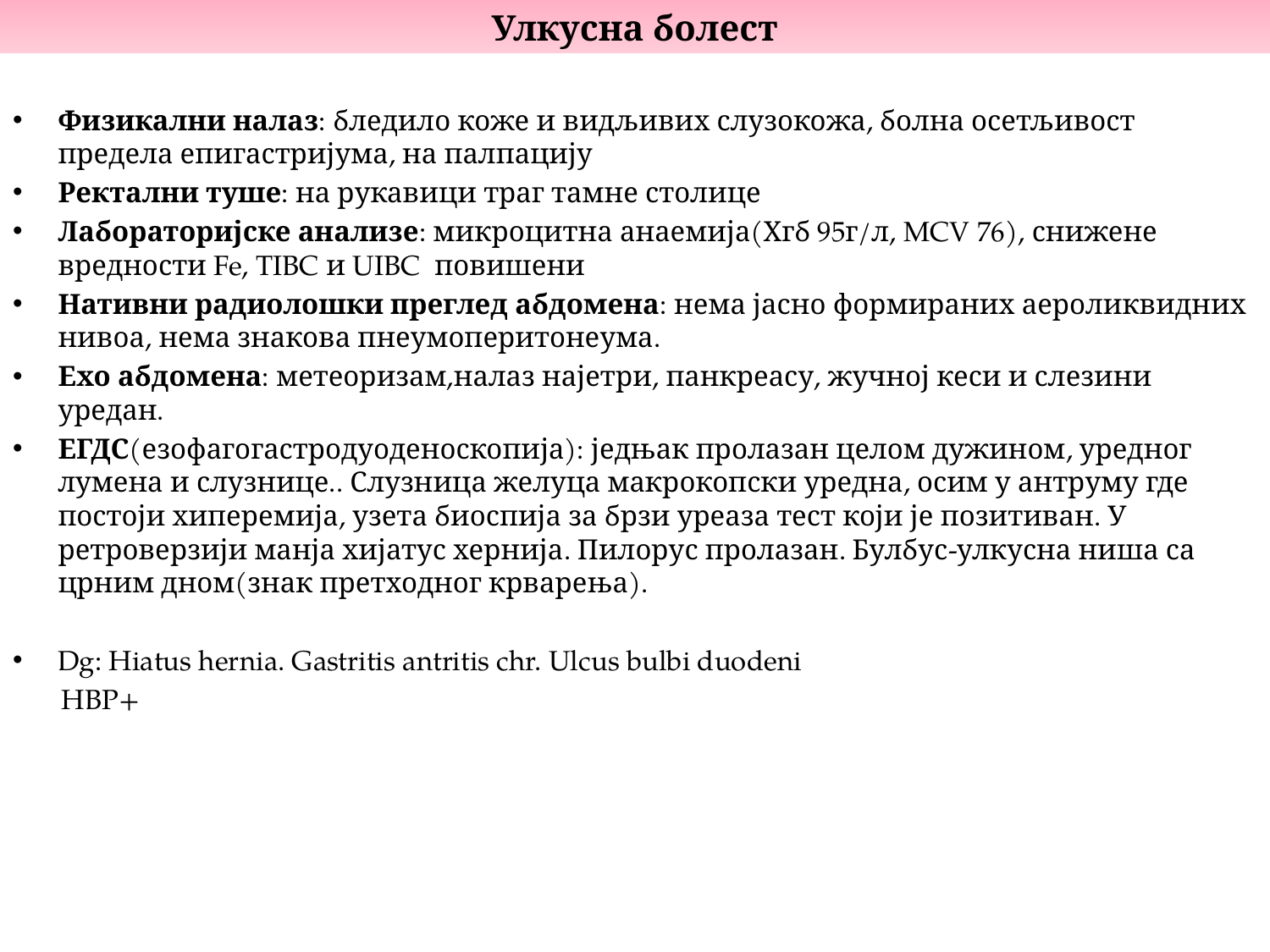

Улкусна болест
Физикални налаз: бледило коже и видљивих слузокожа, болна осетљивост предела епигастријума, на палпацију
Ректални туше: на рукавици траг тамне столице
Лабораторијске анализе: микроцитна анаемија(Хгб 95г/л, MCV 76), снижене вредности Fe, TIBC и UIBC  повишени
Нативни радиолошки преглед абдомена: нема јасно формираних аероликвидних нивоа, нема знакова пнеумоперитонеума.
Ехо абдомена: метеоризам,налаз најетри, панкреасу, жучној кеси и слезини уредан.
ЕГДС(езофагогастродуоденоскопија): једњак пролазан целом дужином, уредног лумена и слузнице.. Слузница желуца макрокопски уредна, осим у антруму где постоји хиперемија, узета биоспија за брзи уреаза тест који је позитиван. У ретроверзији манја хијатус хернија. Пилорус пролазан. Булбус-улкусна ниша са црним дном(знак претходног крварења).

Dg: Hiatus hernia. Gastritis antritis chr. Ulcus bulbi duodeni
       HBP+